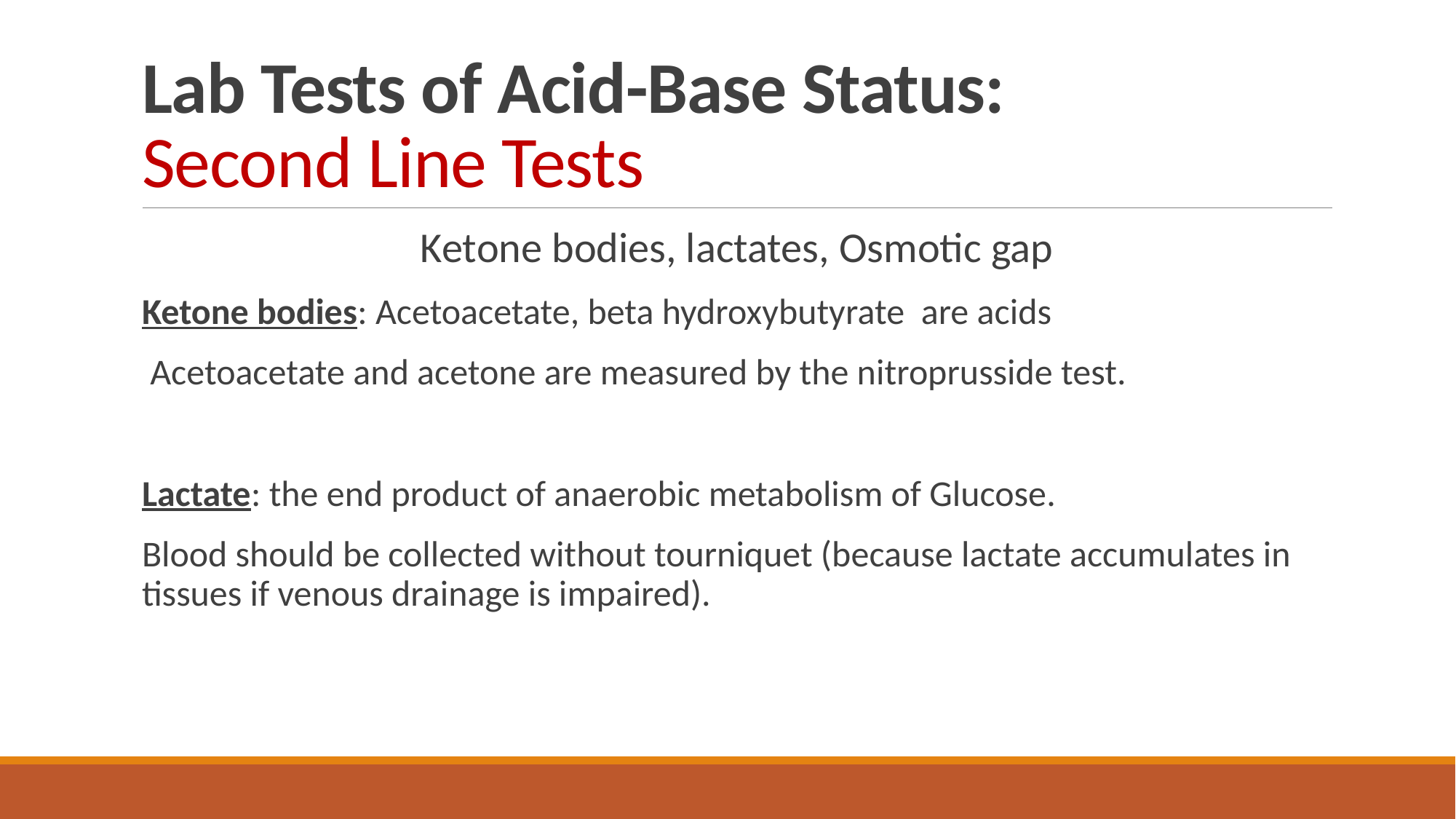

# Lab Tests of Acid-Base Status: Second Line Tests
Ketone bodies, lactates, Osmotic gap
Ketone bodies: Acetoacetate, beta hydroxybutyrate  are acids
 Acetoacetate and acetone are measured by the nitroprusside test.

Lactate: the end product of anaerobic metabolism of Glucose.
Blood should be collected without tourniquet (because lactate accumulates in tissues if venous drainage is impaired).